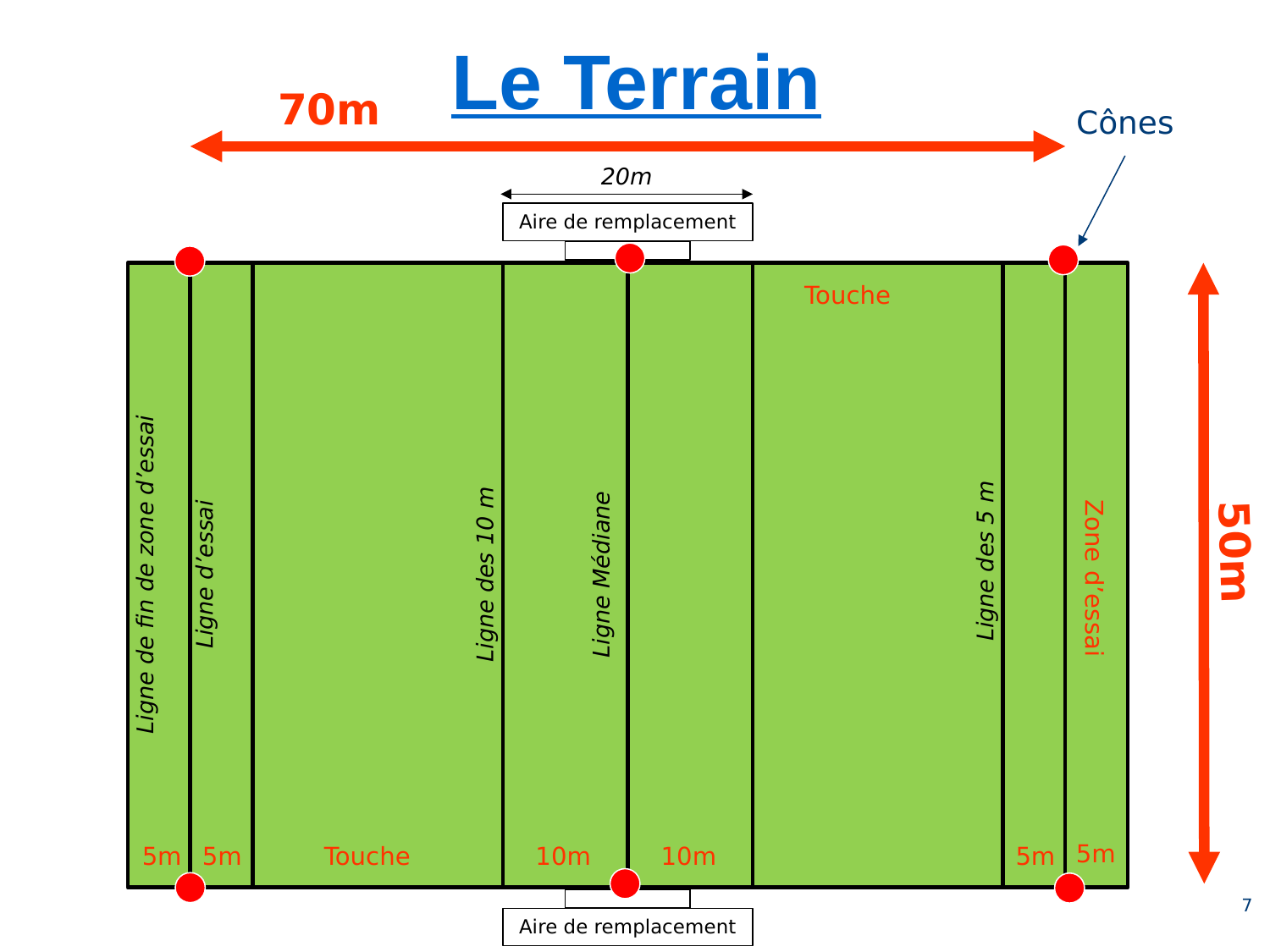

Le Terrain
70m
Cônes
20m
Aire de remplacement

Aire de remplacement

Touche
Ligne des 5 m
50m
 Zone d’essai
Ligne d’essai
Ligne Médiane
Ligne de fin de zone d’essai
Ligne des 10 m
5m
5m
5m
Touche
10m
10m
5m

7